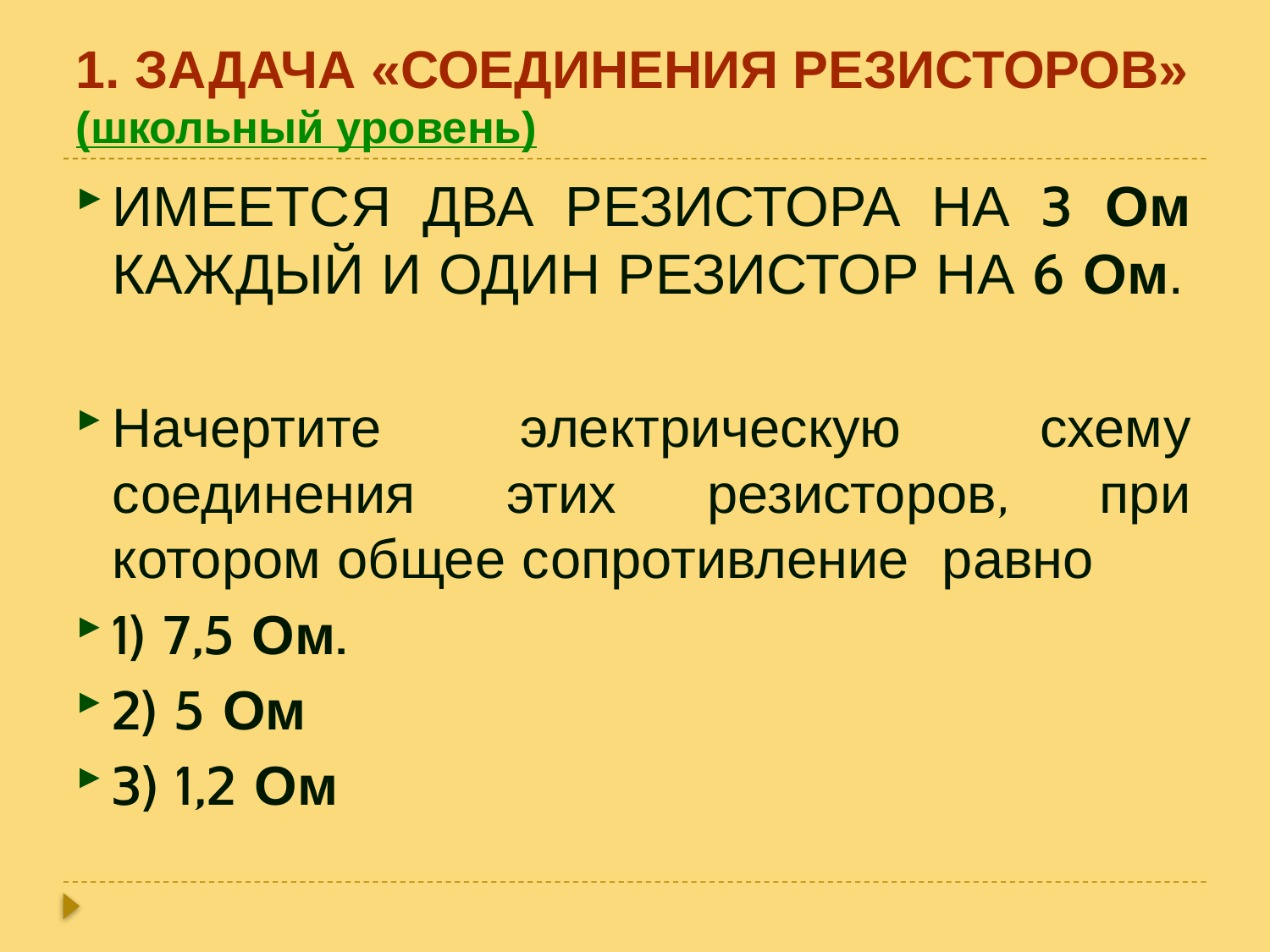

# 1. ЗАДАЧА «СОЕДИНЕНИЯ РЕЗИСТОРОВ» (школьный уровень)
ИМЕЕТСЯ ДВА РЕЗИСТОРА НА 3 Ом КАЖДЫЙ И ОДИН РЕЗИСТОР НА 6 Ом.

Начертите электрическую схему соединения этих резисторов, при котором общее сопротивление  равно
1) 7,5 Ом.
2) 5 Ом
3) 1,2 Ом
3